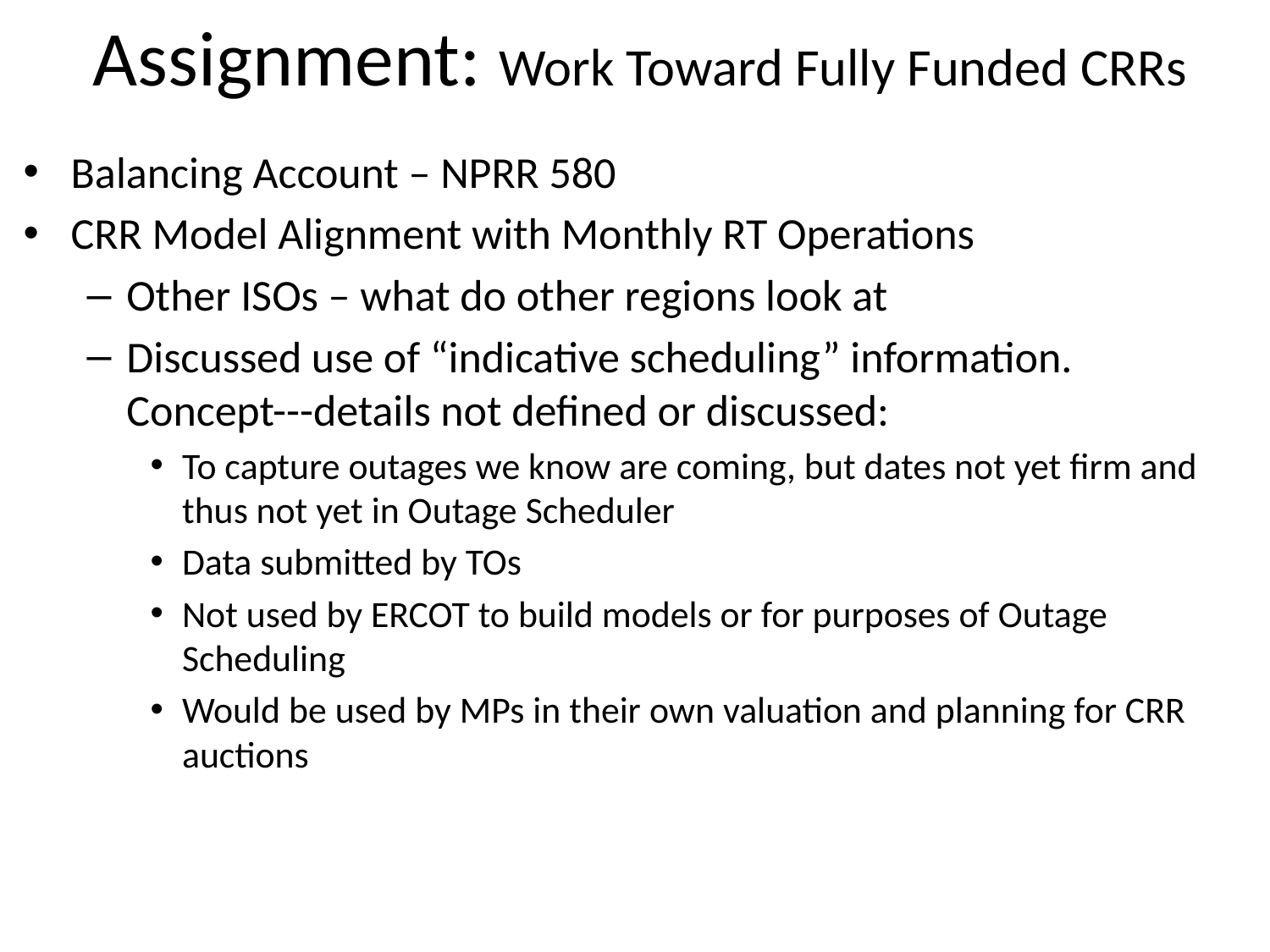

Assignment: Work Toward Fully Funded CRRs
Balancing Account – NPRR 580
CRR Model Alignment with Monthly RT Operations
Other ISOs – what do other regions look at
Discussed use of “indicative scheduling” information. Concept---details not defined or discussed:
To capture outages we know are coming, but dates not yet firm and thus not yet in Outage Scheduler
Data submitted by TOs
Not used by ERCOT to build models or for purposes of Outage Scheduling
Would be used by MPs in their own valuation and planning for CRR auctions